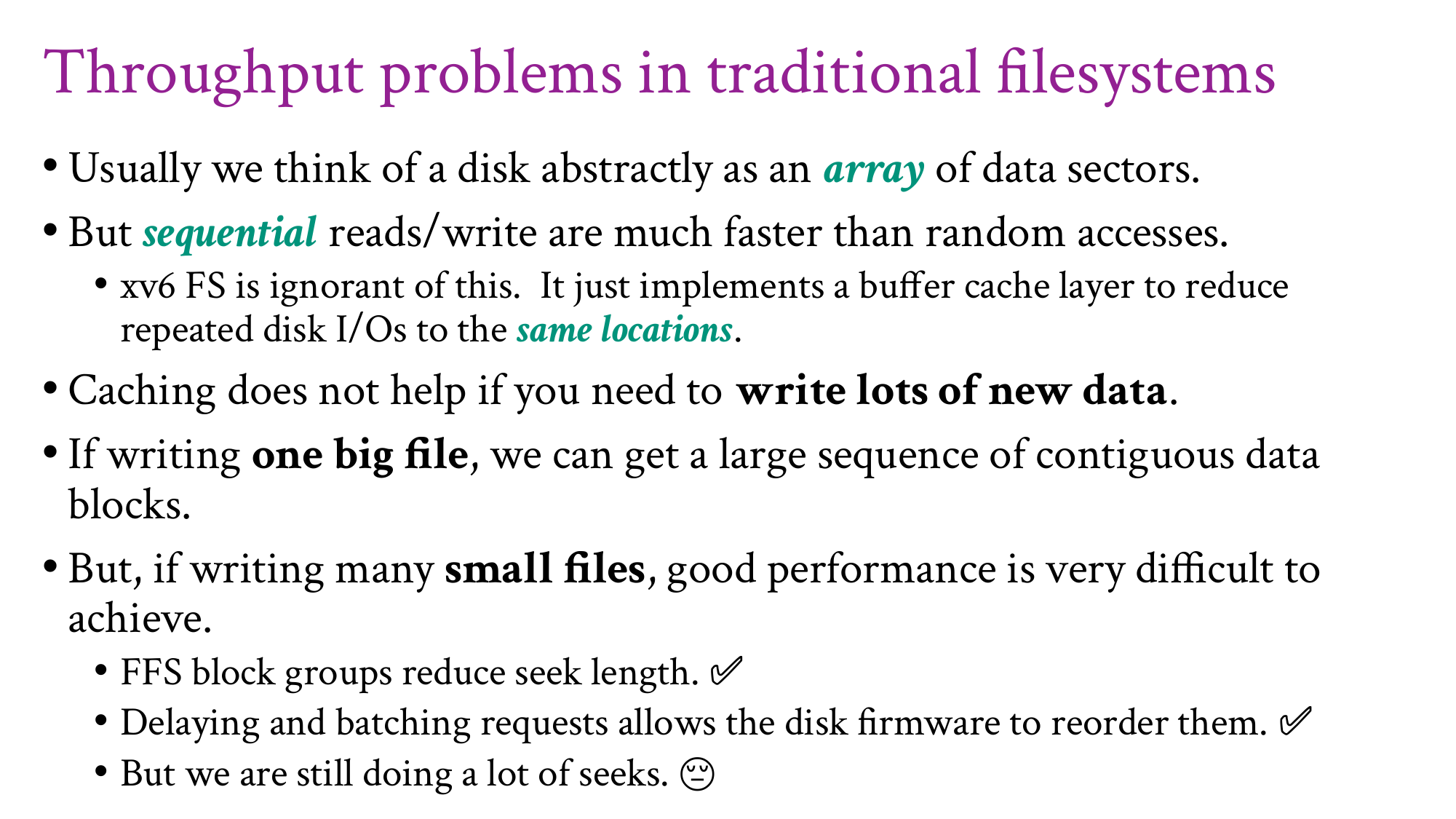

# Throughput problems in traditional filesystems
Usually we think of a disk abstractly as an array of data sectors.
But sequential reads/write are much faster than random accesses.
xv6 FS is ignorant of this.  It just implements a buffer cache layer to reduce repeated disk I/Os to the same locations.
Caching does not help if you need to write lots of new data.
If writing one big file, we can get a large sequence of contiguous data blocks.
But, if writing many small files, good performance is very difficult to achieve.
FFS block groups reduce seek length. ✅
Delaying and batching requests allows the disk firmware to reorder them. ✅
But we are still doing a lot of seeks. 😔